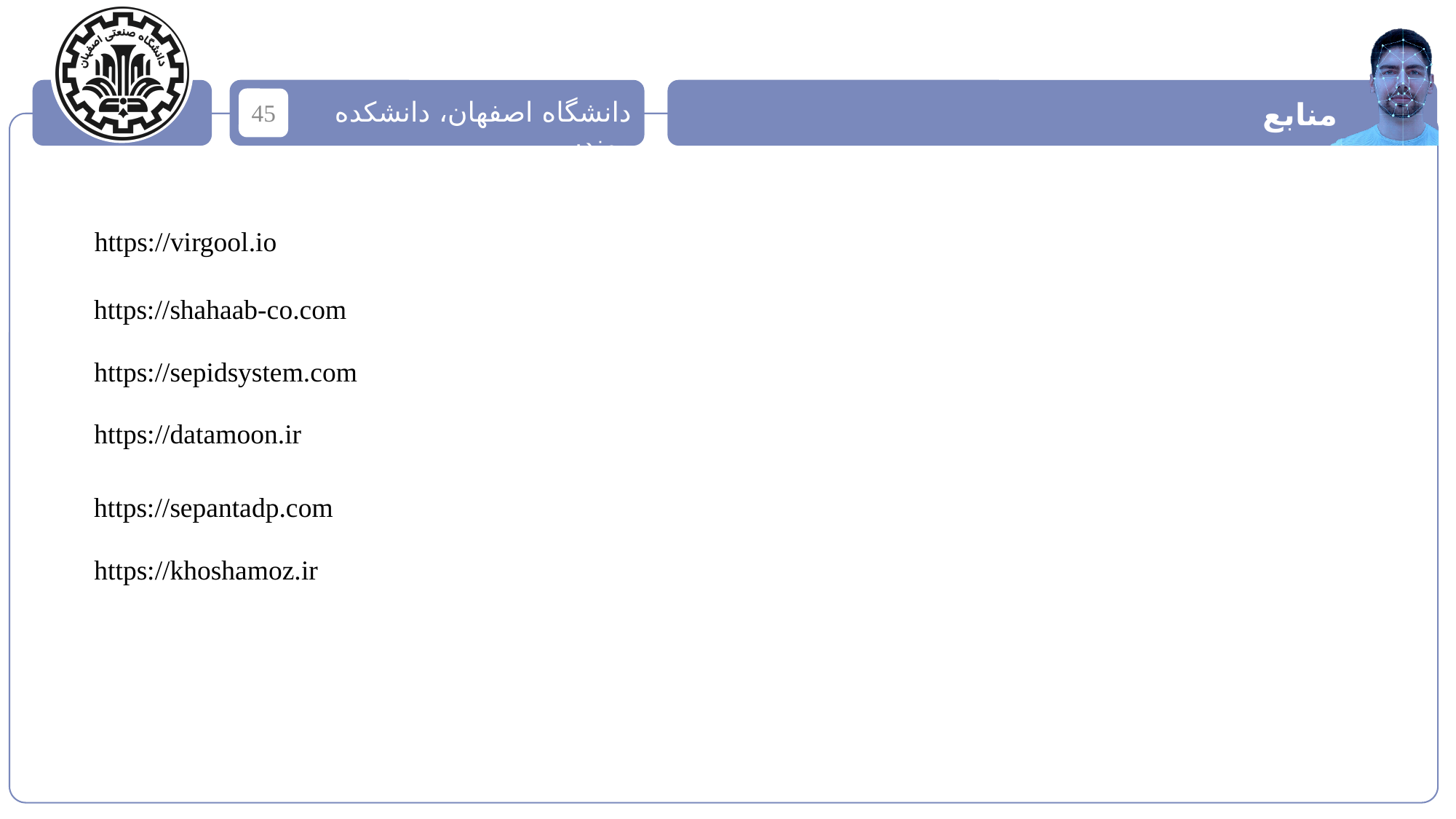

دانشگاه اصفهان، دانشکده مهندسی
45
منابع
https://virgool.io
https://shahaab-co.com
https://sepidsystem.com
https://datamoon.ir
https://sepantadp.com
https://khoshamoz.ir